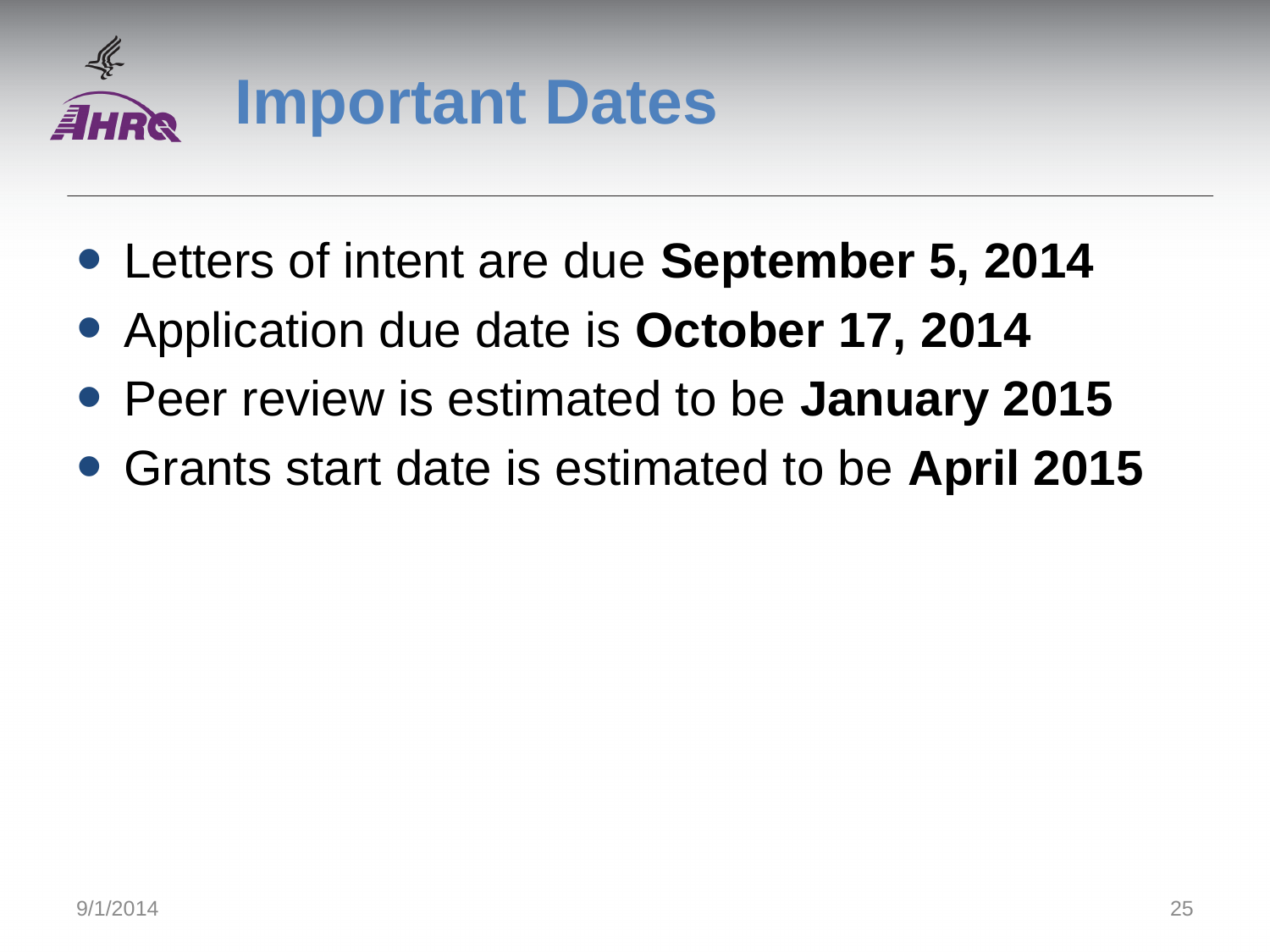

# Important Dates
Letters of intent are due September 5, 2014
Application due date is October 17, 2014
Peer review is estimated to be January 2015
Grants start date is estimated to be April 2015
9/1/2014
25